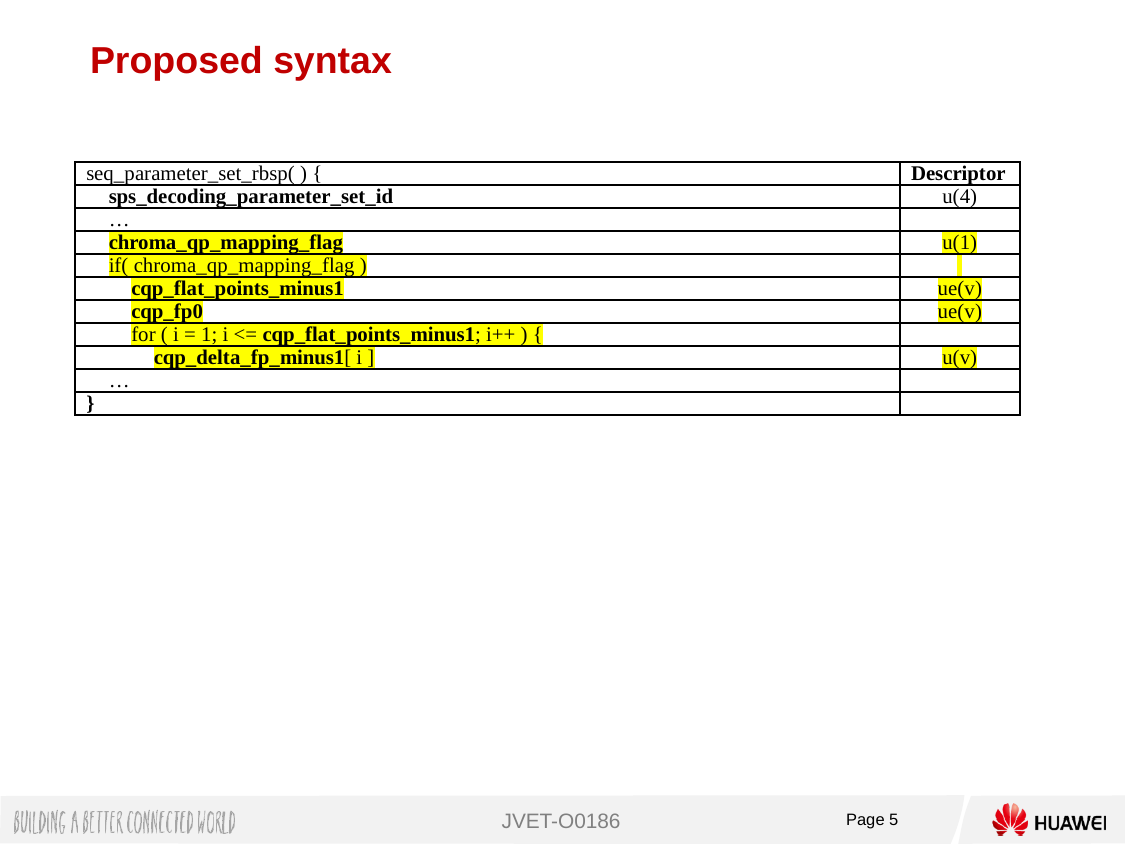

Proposed syntax
| seq\_parameter\_set\_rbsp( ) { | Descriptor |
| --- | --- |
| sps\_decoding\_parameter\_set\_id | u(4) |
| … |  |
| chroma\_qp\_mapping\_flag | u(1) |
| if( chroma\_qp\_mapping\_flag ) |  |
| cqp\_flat\_points\_minus1 | ue(v) |
| cqp\_fp0 | ue(v) |
| for ( i = 1; i <= cqp\_flat\_points\_minus1; i++ ) { |  |
| cqp\_delta\_fp\_minus1[ i ] | u(v) |
| … |  |
| } |  |